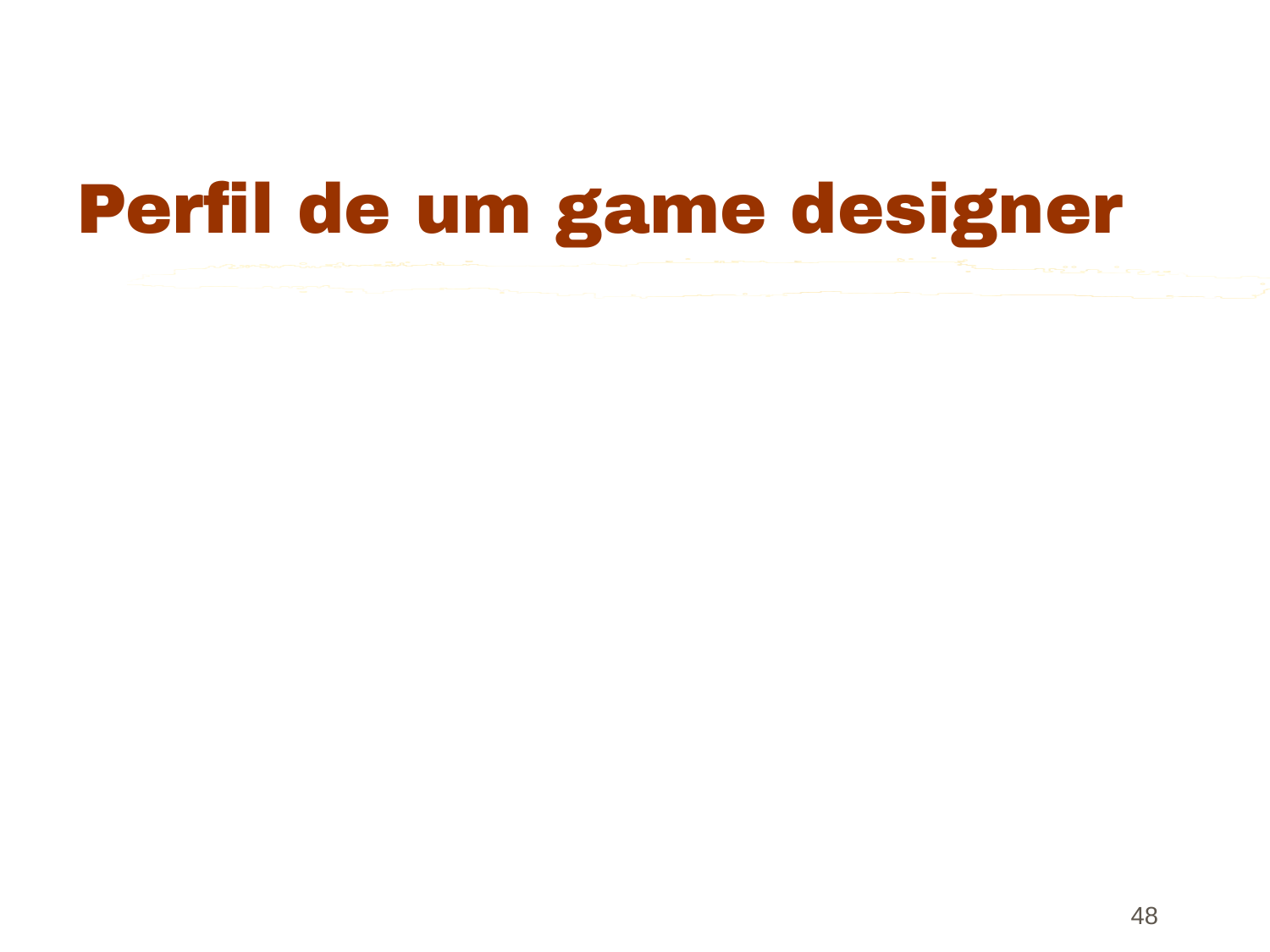

# Perfil de um game designer

48